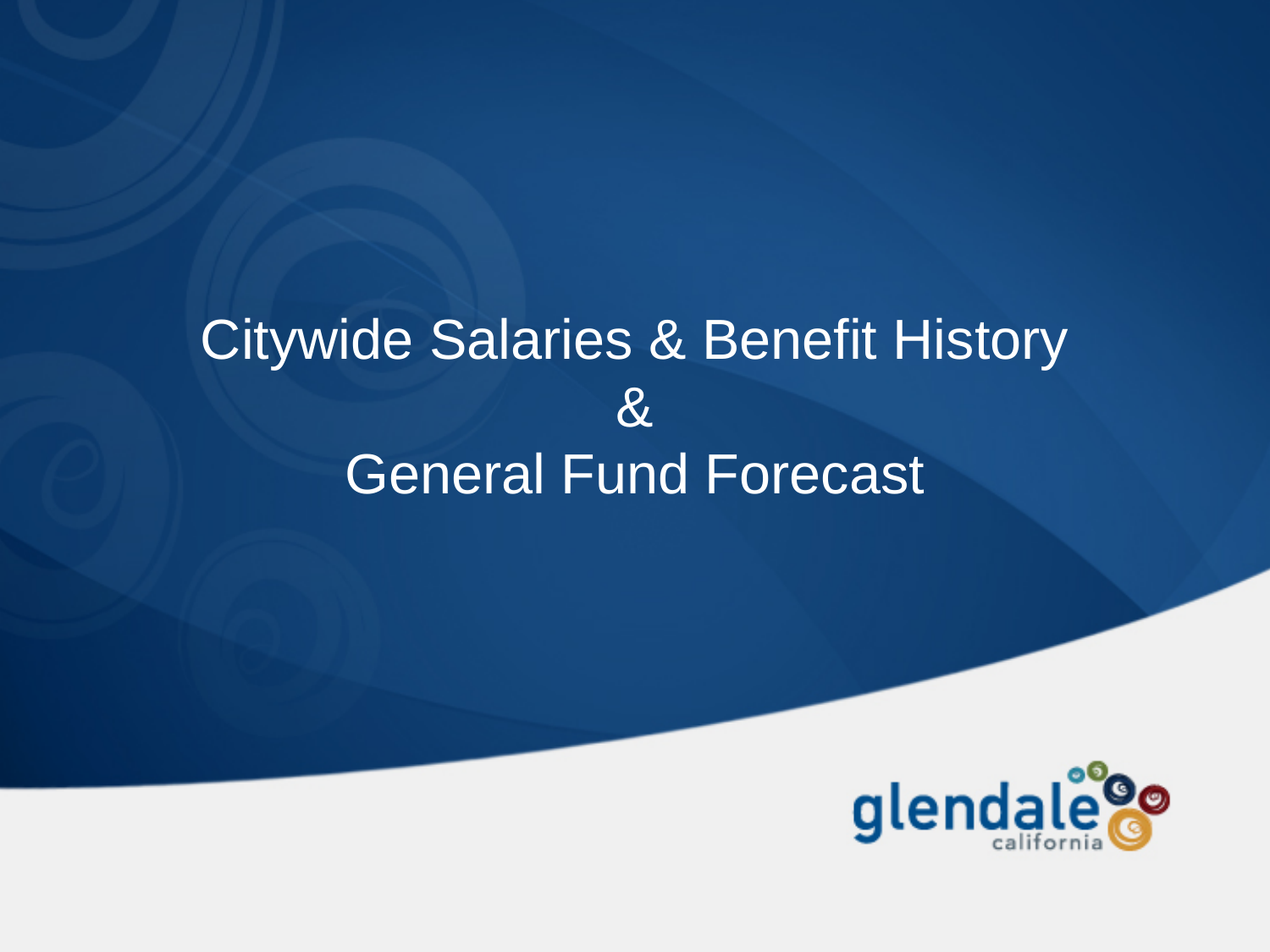

Citywide Salaries & Benefit History
&
General Fund Forecast